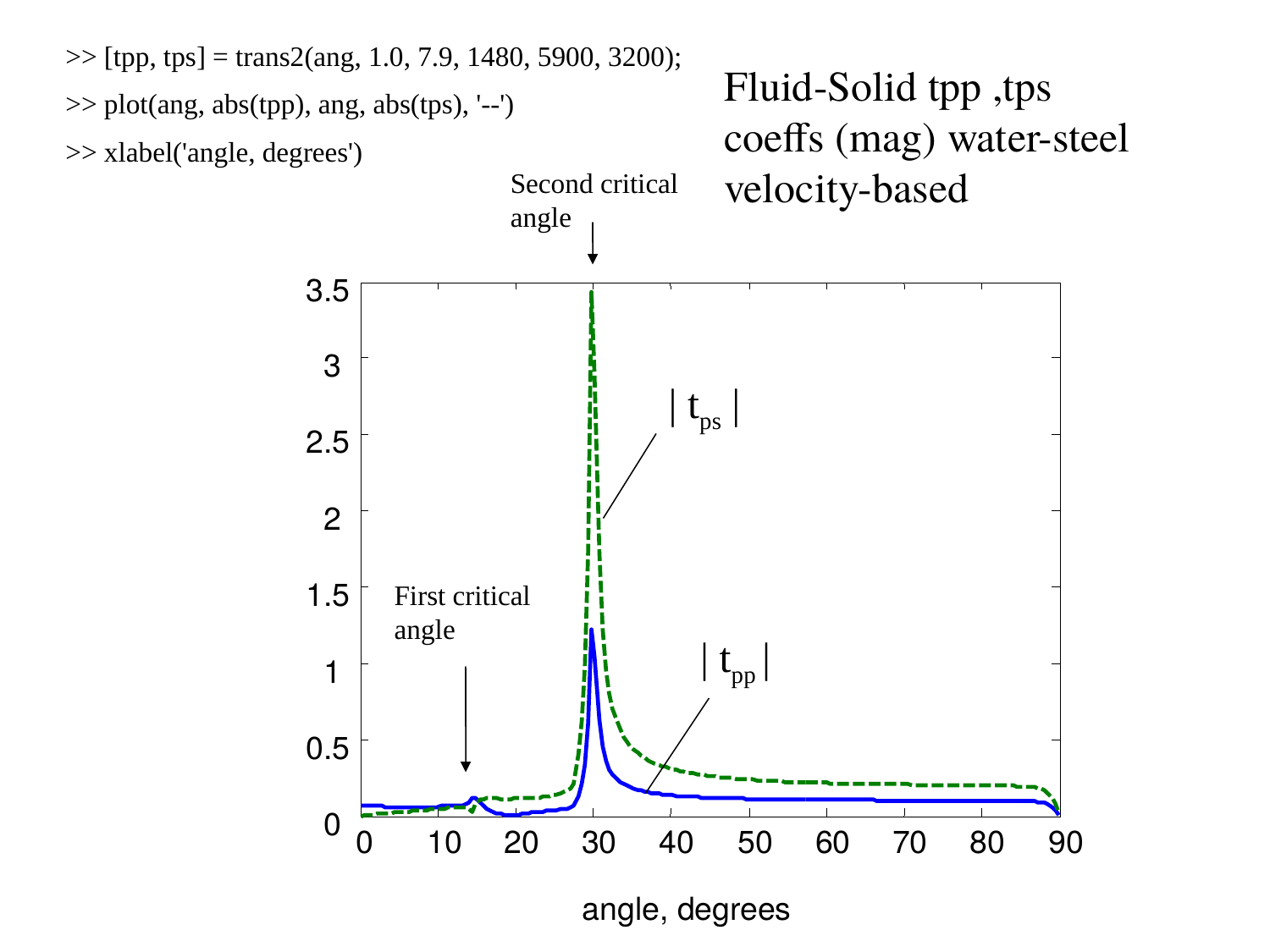

>> [tpp, tps] = trans2(ang, 1.0, 7.9, 1480, 5900, 3200);
>> plot(ang, abs(tpp), ang, abs(tps), '--')
>> xlabel('angle, degrees')
Fluid-Solid tpp ,tps
coeffs (mag) water-steel
velocity-based
Second critical
angle

3.5

3

| tps |
2.5

2

First critical
angle
1.5

| tpp |

1

0.5

0

0
10
20
30
40
50
60
70
80
90
angle, degrees